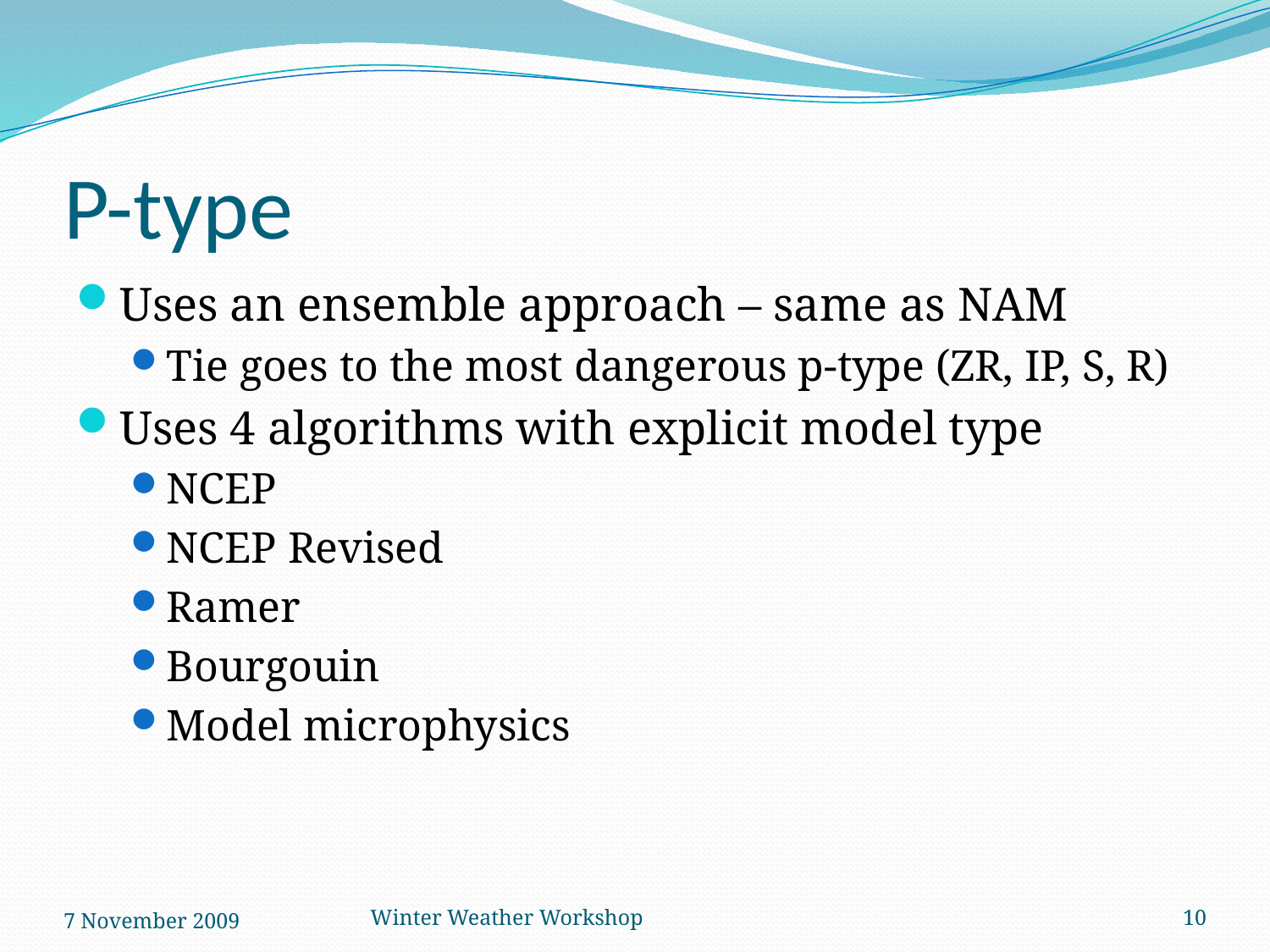

# P-type
Uses an ensemble approach – same as NAM
Tie goes to the most dangerous p-type (ZR, IP, S, R)
Uses 4 algorithms with explicit model type
NCEP
NCEP Revised
Ramer
Bourgouin
Model microphysics
7 November 2009
Winter Weather Workshop
10